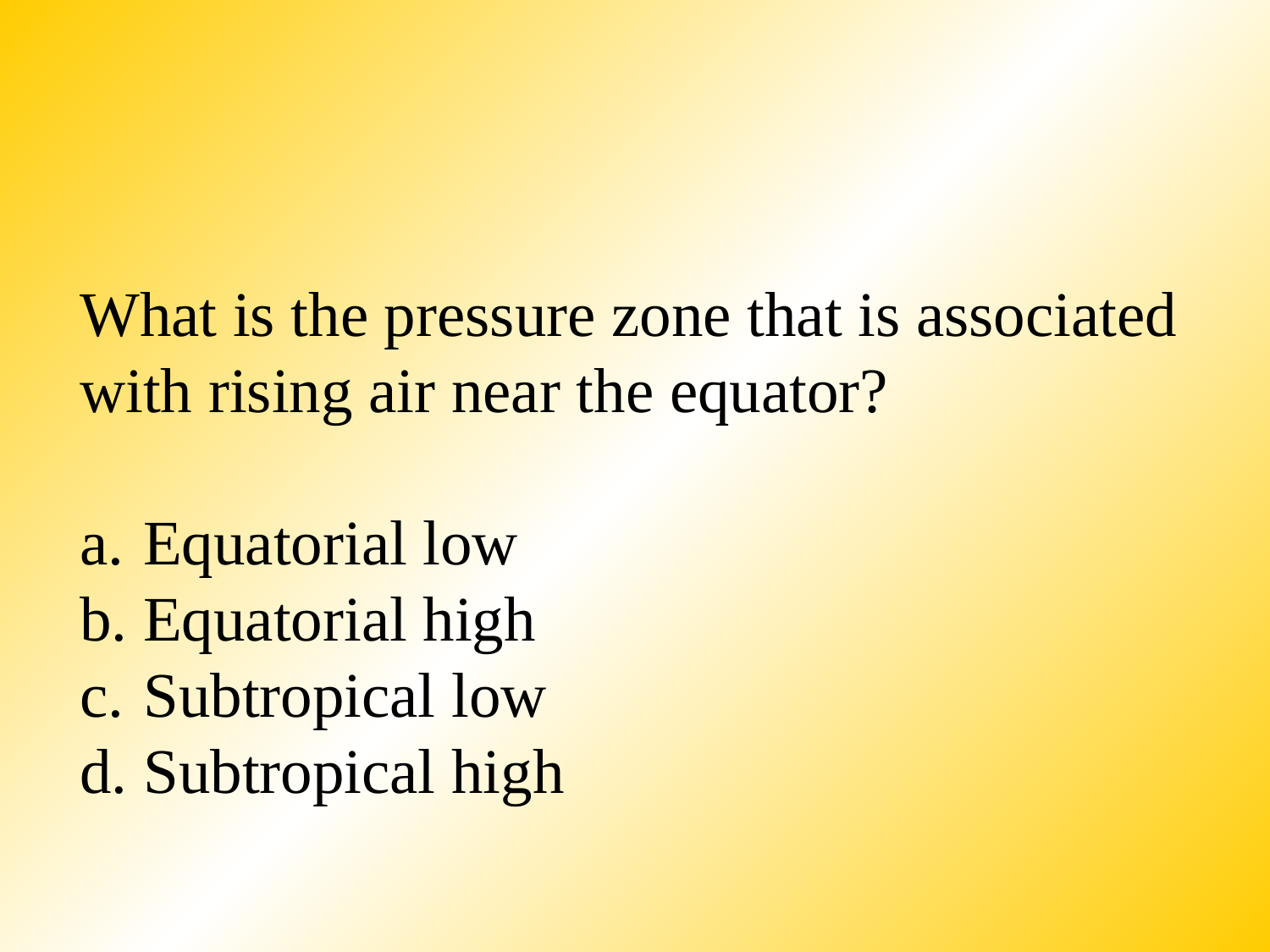

#
What is the pressure zone that is associated with rising air near the equator?

Equatorial low
Equatorial high
Subtropical low
Subtropical high